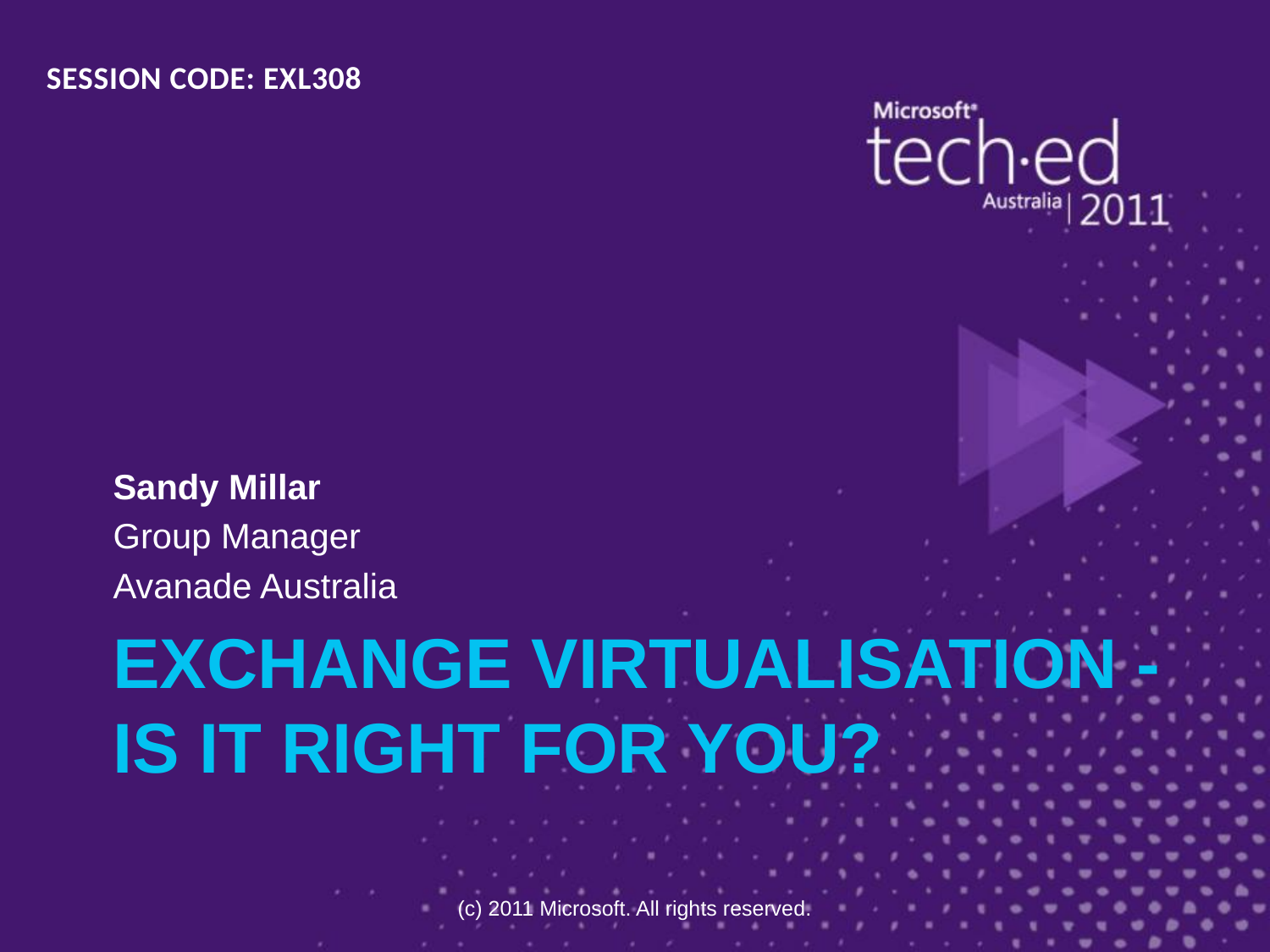

SESSION CODE: EXL308
Sandy Millar
Group Manager
Avanade Australia
# Exchange Virtualisation - Is it right for you?
(c) 2011 Microsoft. All rights reserved.